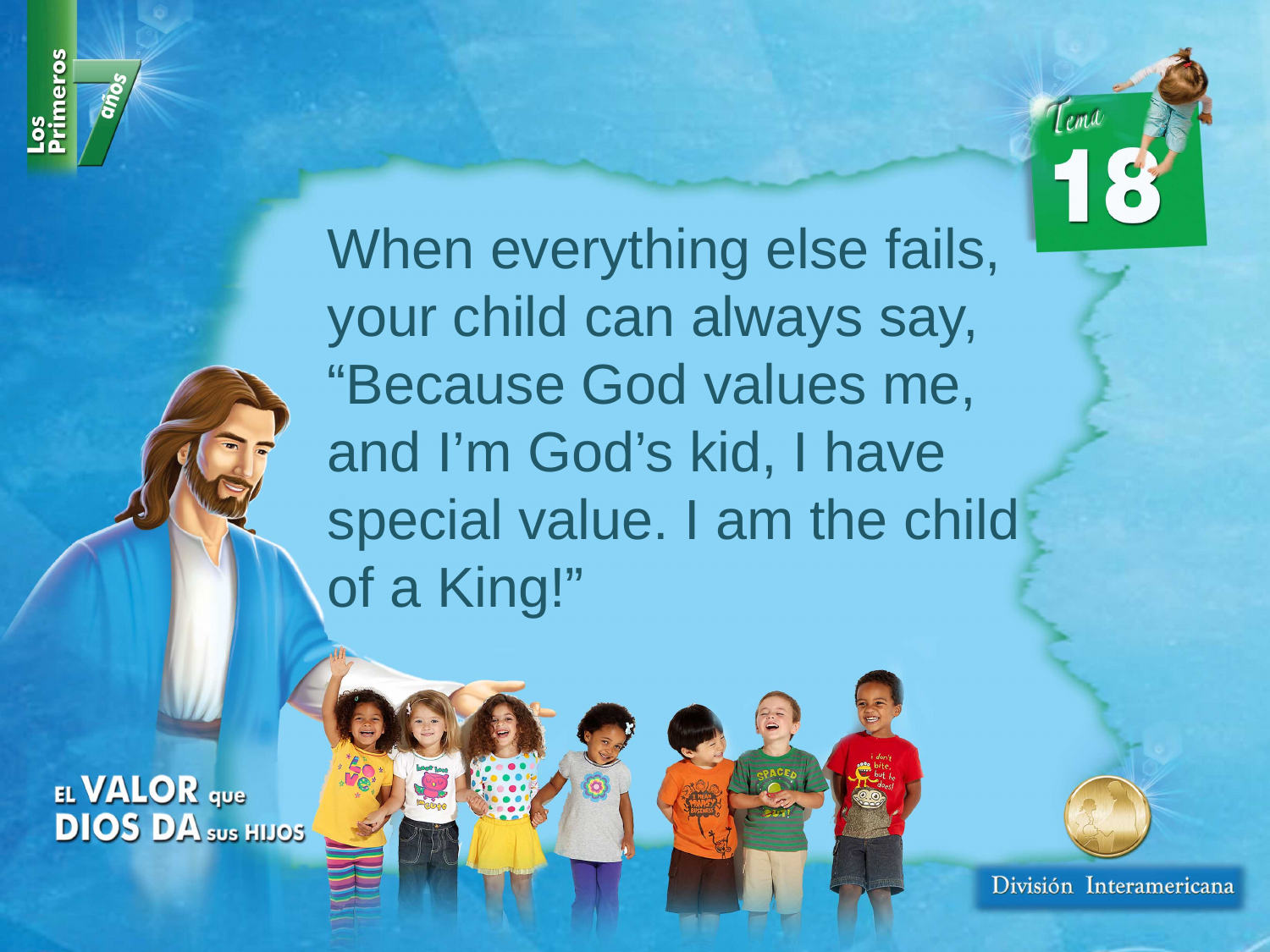

When everything else fails, your child can always say, “Because God values me, and I’m God’s kid, I have special value. I am the child of a King!”